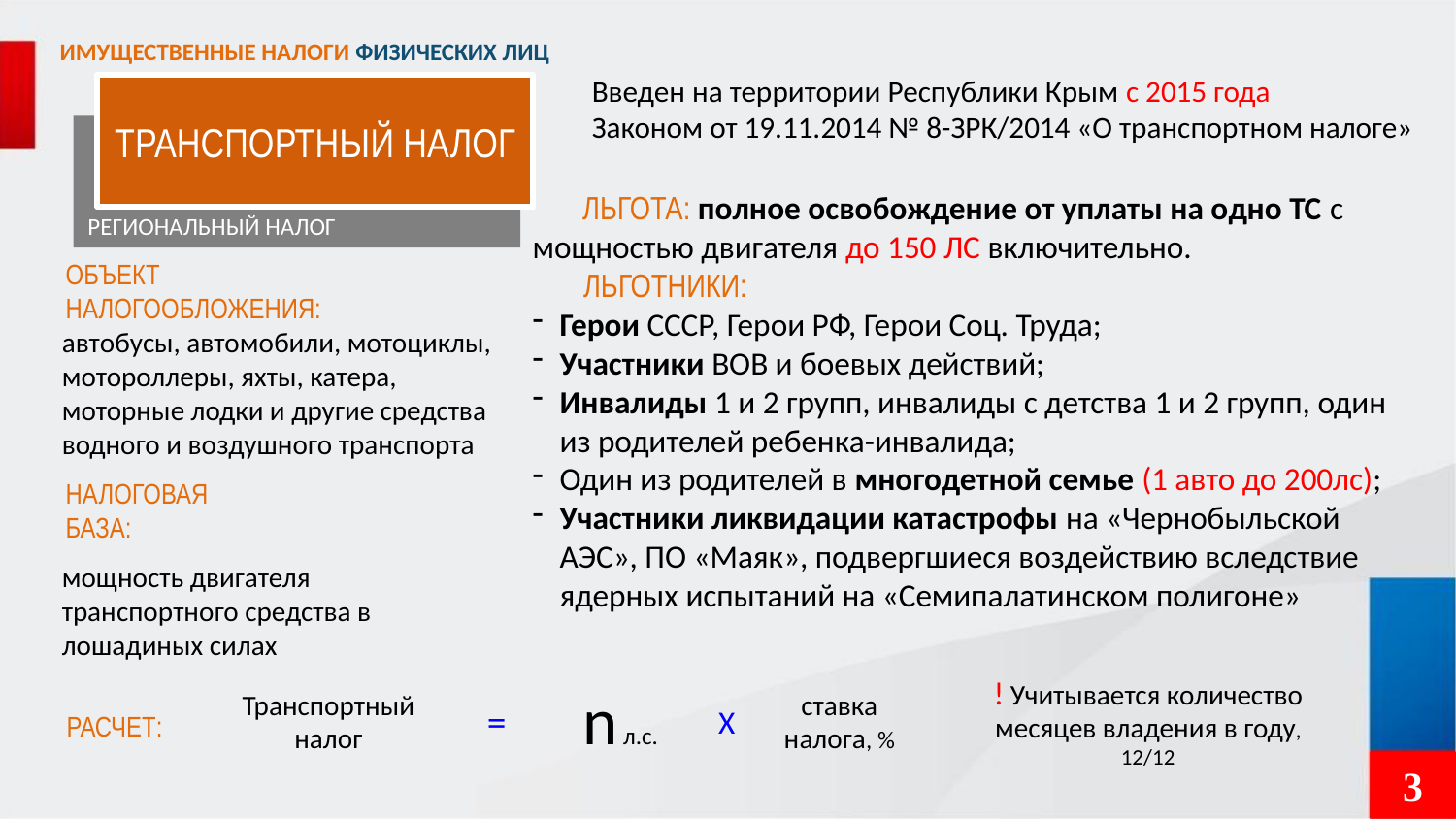

ИМУЩЕСТВЕННЫЕ НАЛОГИ ФИЗИЧЕСКИХ ЛИЦ
Введен на территории Республики Крым с 2015 года                Законом от 19.11.2014 № 8-ЗРК/2014 «О транспортном налоге»
ТРАНСПОРТНЫЙ НАЛОГ

РЕГИОНАЛЬНЫЙ НАЛОГ

         ЛЬГОТА: полное освобождение от уплаты на одно ТС с мощностью двигателя до 150 ЛС включительно.
       ЛЬГОТНИКИ:
Герои СССР, Герои РФ, Герои Соц. Труда;
Участники ВОВ и боевых действий;
Инвалиды 1 и 2 групп, инвалиды с детства 1 и 2 групп, один из родителей ребенка-инвалида;
Один из родителей в многодетной семье (1 авто до 200лс);
Участники ликвидации катастрофы на «Чернобыльской АЭС», ПО «Маяк», подвергшиеся воздействию вследствие ядерных испытаний на «Семипалатинском полигоне»
ОБЪЕКТ
НАЛОГООБЛОЖЕНИЯ:
автобусы, автомобили, мотоциклы, мотороллеры, яхты, катера, моторные лодки и другие средства водного и воздушного транспорта
НАЛОГОВАЯ
БАЗА:
мощность двигателя транспортного средства в лошадиных силах
| Транспортный налог | = | n л.с. | X | ставка налога, % |  | ! Учитывается количество месяцев владения в году, 12/12 |
| --- | --- | --- | --- | --- | --- | --- |
РАСЧЕТ:
3